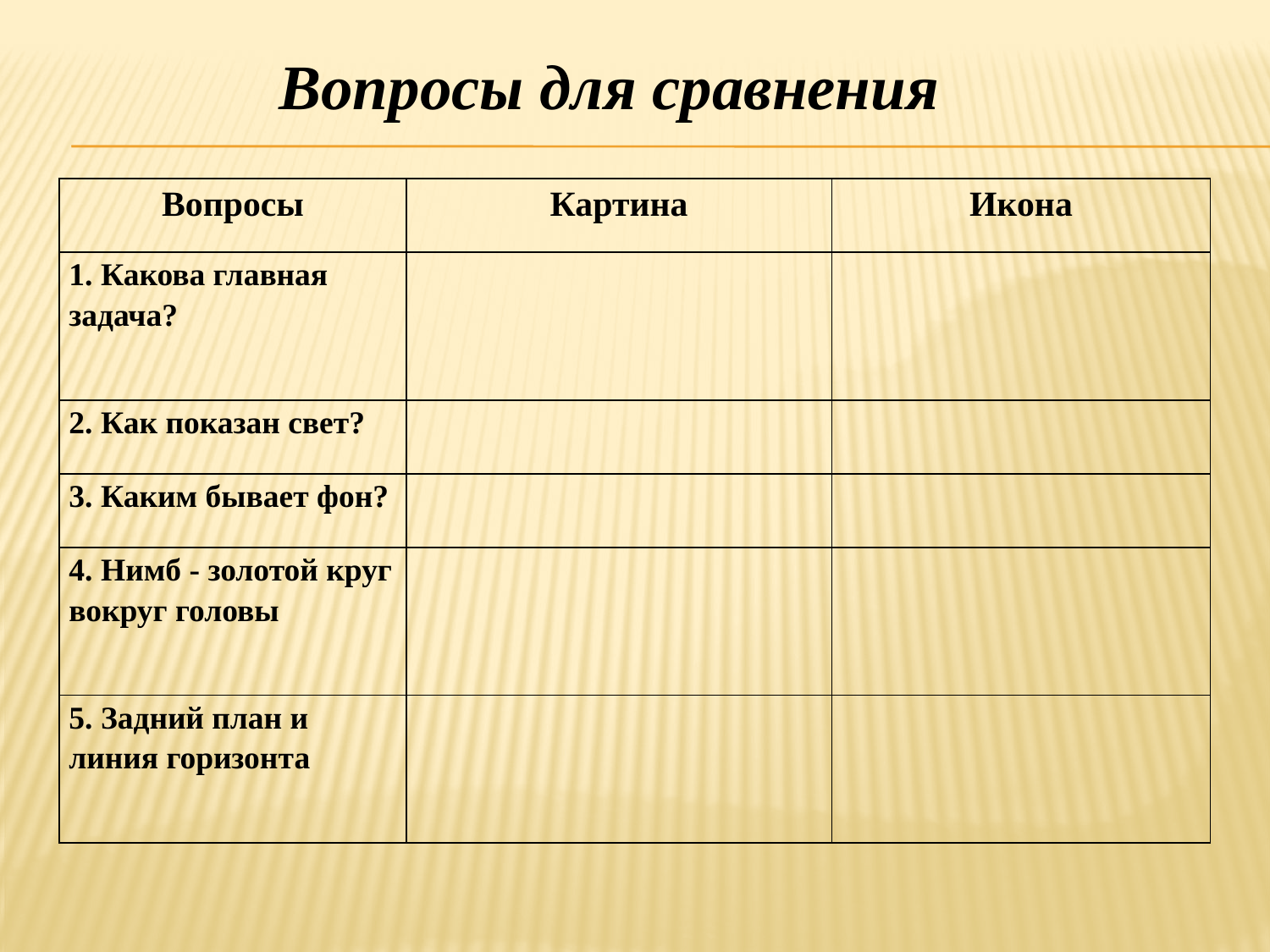

Вопросы для сравнения
| Вопросы | Картина | Икона |
| --- | --- | --- |
| 1. Какова главная задача? |  |  |
| 2. Как показан свет? |  |  |
| 3. Каким бывает фон? |  |  |
| 4. Нимб - золотой круг вокруг головы |  |  |
| 5. Задний план и линия горизонта |  |  |